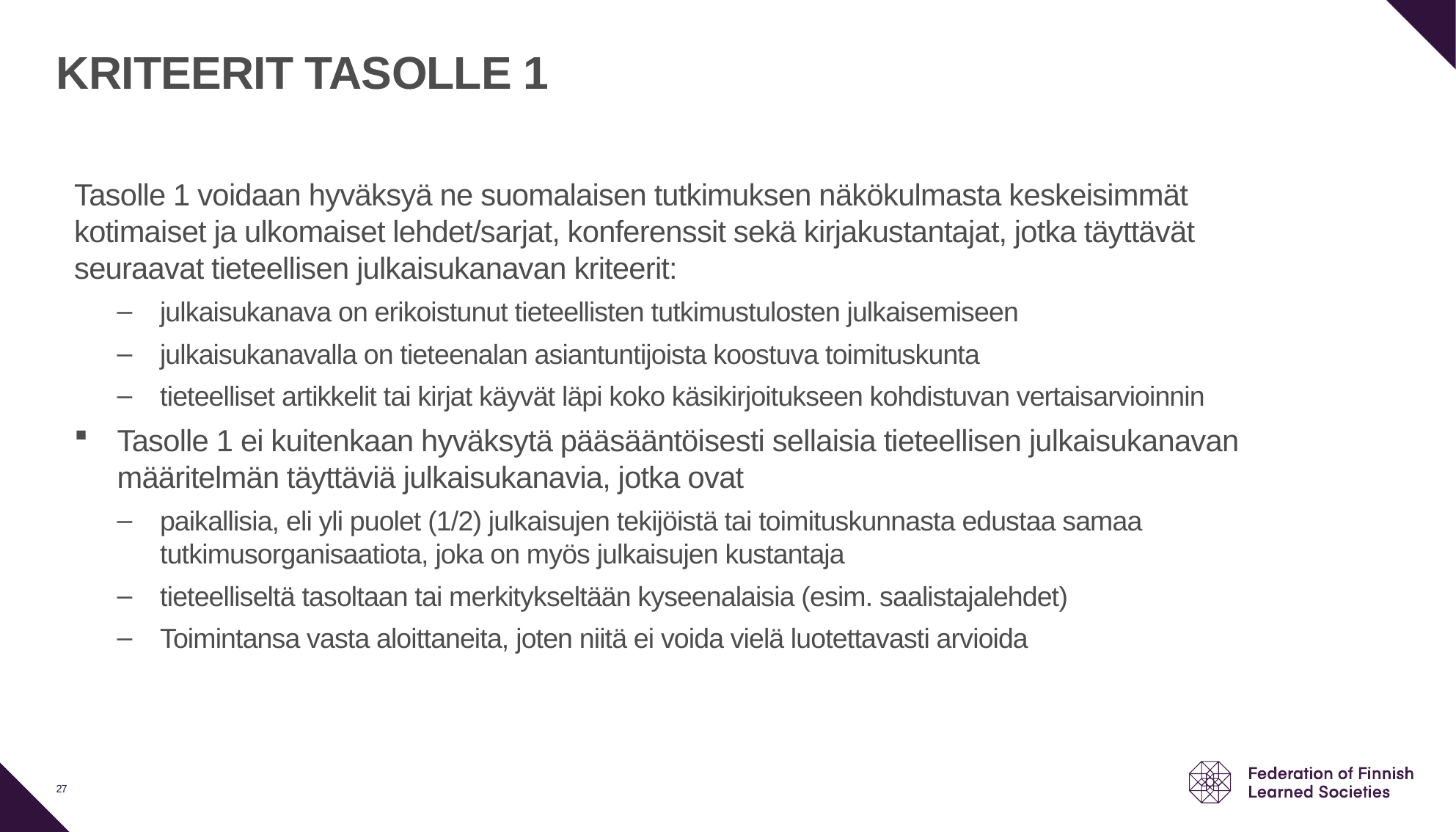

# KRITEERIT TASOLLE 1
Tasolle 1 voidaan hyväksyä ne suomalaisen tutkimuksen näkökulmasta keskeisimmät kotimaiset ja ulkomaiset lehdet/sarjat, konferenssit sekä kirjakustantajat, jotka täyttävät seuraavat tieteellisen julkaisukanavan kriteerit:
julkaisukanava on erikoistunut tieteellisten tutkimustulosten julkaisemiseen
julkaisukanavalla on tieteenalan asiantuntijoista koostuva toimituskunta
tieteelliset artikkelit tai kirjat käyvät läpi koko käsikirjoitukseen kohdistuvan vertaisarvioinnin
Tasolle 1 ei kuitenkaan hyväksytä pääsääntöisesti sellaisia tieteellisen julkaisukanavan määritelmän täyttäviä julkaisukanavia, jotka ovat
paikallisia, eli yli puolet (1/2) julkaisujen tekijöistä tai toimituskunnasta edustaa samaa tutkimusorganisaatiota, joka on myös julkaisujen kustantaja
tieteelliseltä tasoltaan tai merkitykseltään kyseenalaisia (esim. saalistajalehdet)
Toimintansa vasta aloittaneita, joten niitä ei voida vielä luotettavasti arvioida

27